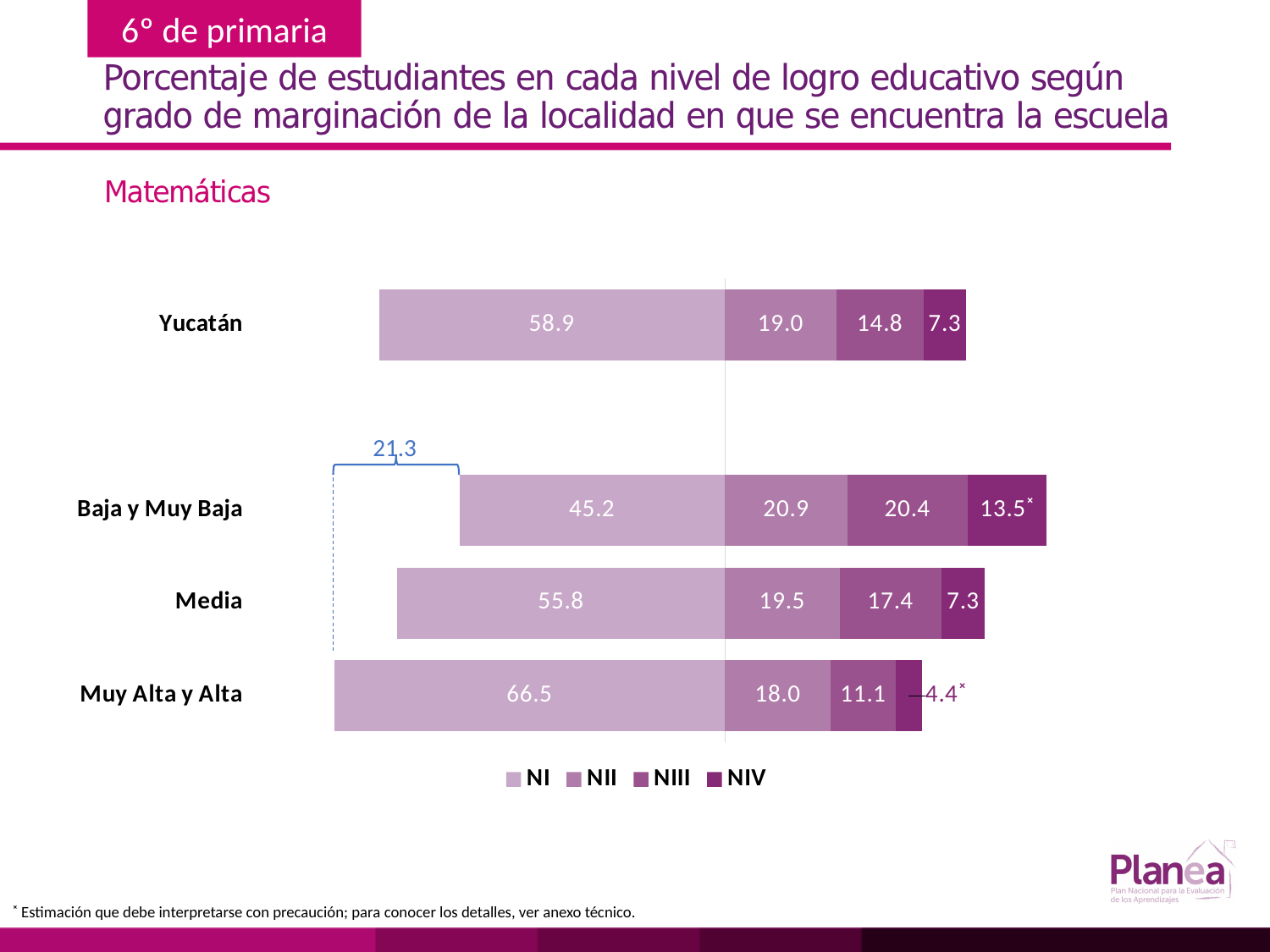

# Porcentaje de estudiantes en cada nivel de logro educativo según grado de marginación de la localidad en que se encuentra la escuela

Matemáticas

### Chart

| Category |  |  |  |  |
|---|---|---|---|---|
| Muy Alta y Alta | -66.5 | 18.0 | 11.1 | 4.4 |
| Media | -55.8 | 19.5 | 17.4 | 7.3 |
| Baja y Muy Baja | -45.2 | 20.9 | 20.4 | 13.5 |
|  | None | None | None | None |
| Yucatán | -58.9 | 19.0 | 14.8 | 7.3 |
21.3
˟ Estimación que debe interpretarse con precaución; para conocer los detalles, ver anexo técnico.